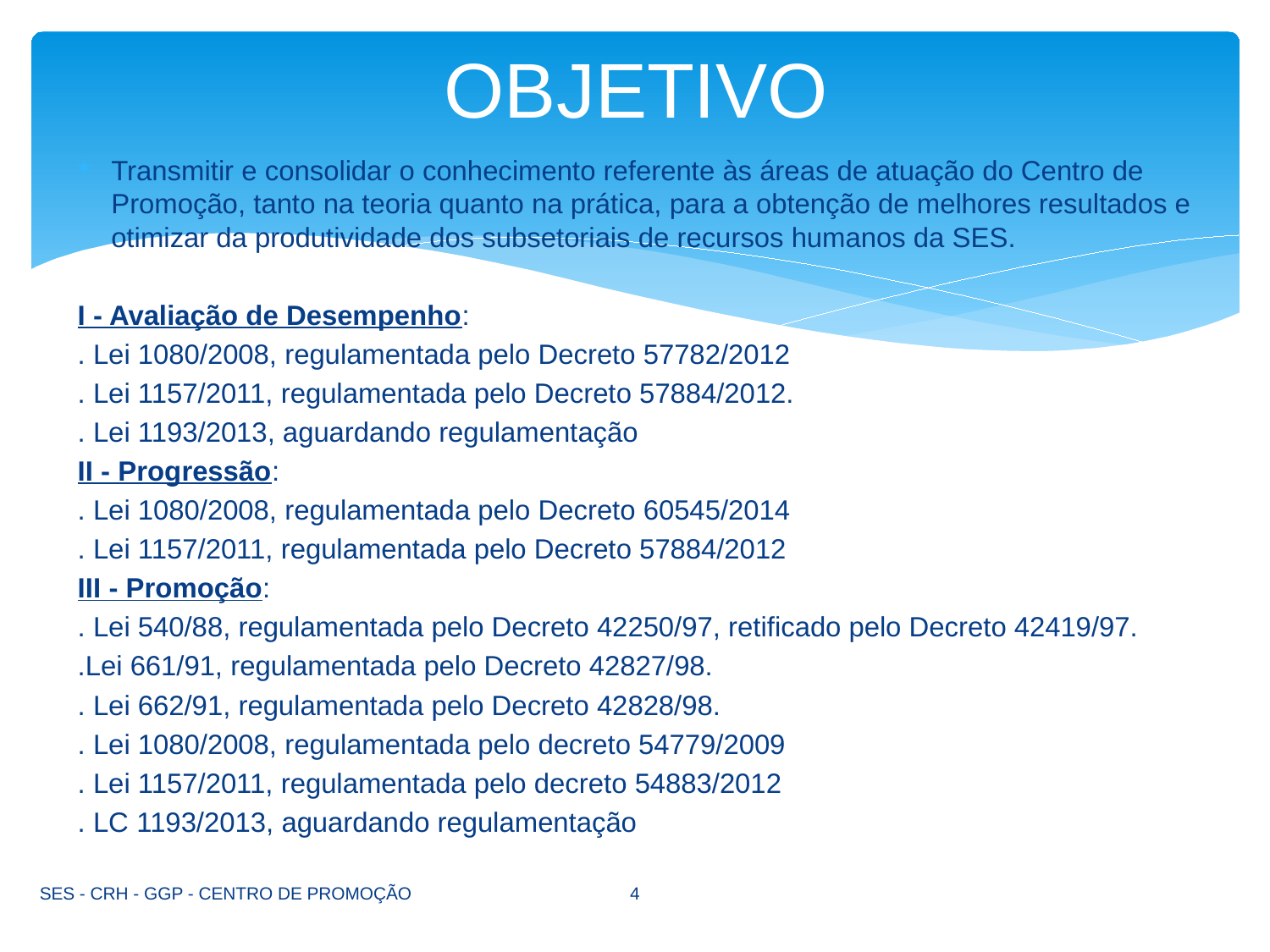

# OBJETIVO
Transmitir e consolidar o conhecimento referente às áreas de atuação do Centro de Promoção, tanto na teoria quanto na prática, para a obtenção de melhores resultados e otimizar da produtividade dos subsetoriais de recursos humanos da SES.

I - Avaliação de Desempenho:
. Lei 1080/2008, regulamentada pelo Decreto 57782/2012
. Lei 1157/2011, regulamentada pelo Decreto 57884/2012.
. Lei 1193/2013, aguardando regulamentação
II - Progressão:
. Lei 1080/2008, regulamentada pelo Decreto 60545/2014
. Lei 1157/2011, regulamentada pelo Decreto 57884/2012
III - Promoção:
. Lei 540/88, regulamentada pelo Decreto 42250/97, retificado pelo Decreto 42419/97.
.Lei 661/91, regulamentada pelo Decreto 42827/98.
. Lei 662/91, regulamentada pelo Decreto 42828/98.
. Lei 1080/2008, regulamentada pelo decreto 54779/2009
. Lei 1157/2011, regulamentada pelo decreto 54883/2012
. LC 1193/2013, aguardando regulamentação

4
SES - CRH - GGP - CENTRO DE PROMOÇÃO